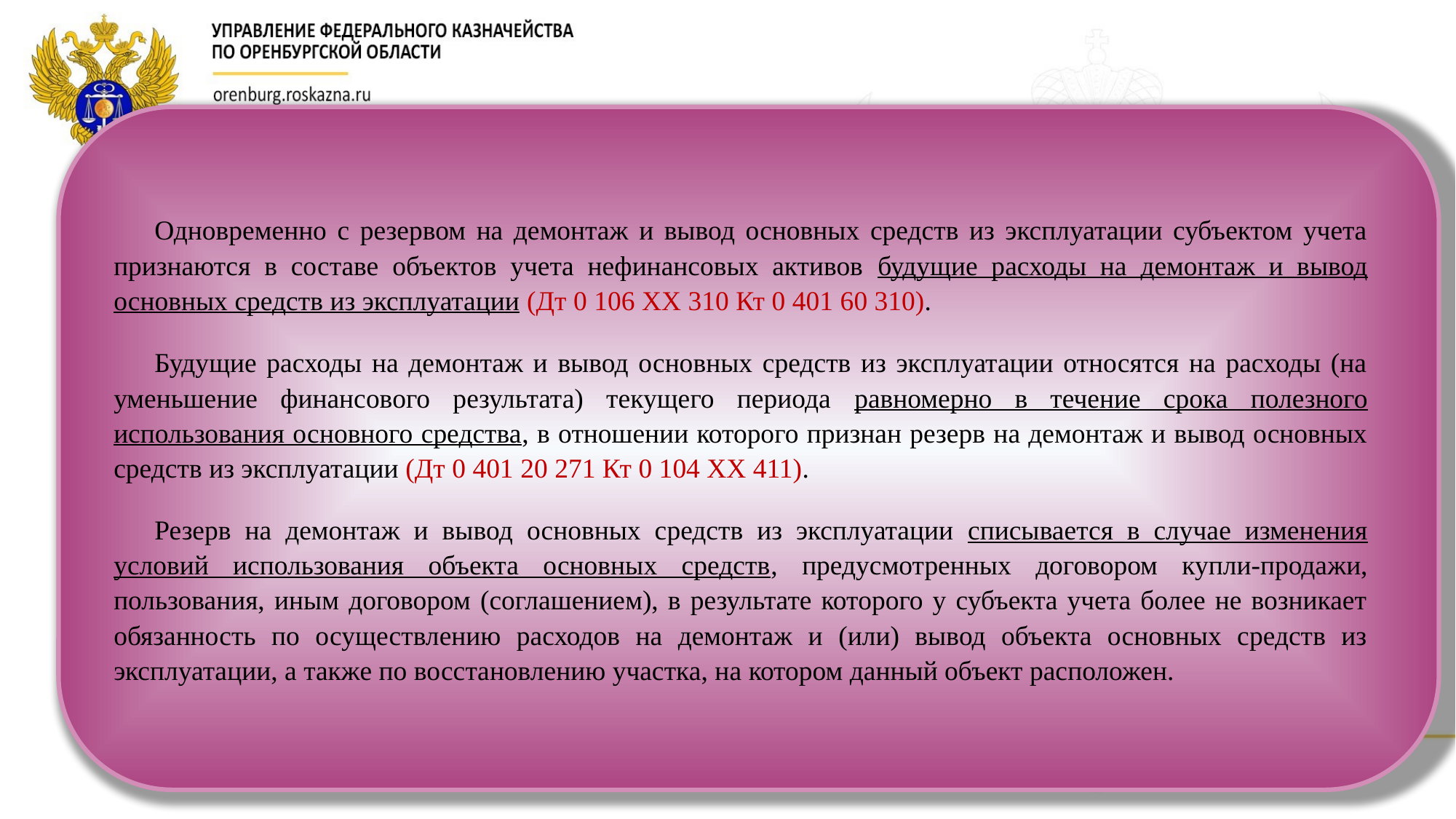

Одновременно с резервом на демонтаж и вывод основных средств из эксплуатации субъектом учета признаются в составе объектов учета нефинансовых активов будущие расходы на демонтаж и вывод основных средств из эксплуатации (Дт 0 106 ХХ 310 Кт 0 401 60 310).

Будущие расходы на демонтаж и вывод основных средств из эксплуатации относятся на расходы (на уменьшение финансового результата) текущего периода равномерно в течение срока полезного использования основного средства, в отношении которого признан резерв на демонтаж и вывод основных средств из эксплуатации (Дт 0 401 20 271 Кт 0 104 XX 411).

Резерв на демонтаж и вывод основных средств из эксплуатации списывается в случае изменения условий использования объекта основных средств, предусмотренных договором купли-продажи, пользования, иным договором (соглашением), в результате которого у субъекта учета более не возникает обязанность по осуществлению расходов на демонтаж и (или) вывод объекта основных средств из эксплуатации, а также по восстановлению участка, на котором данный объект расположен.
24